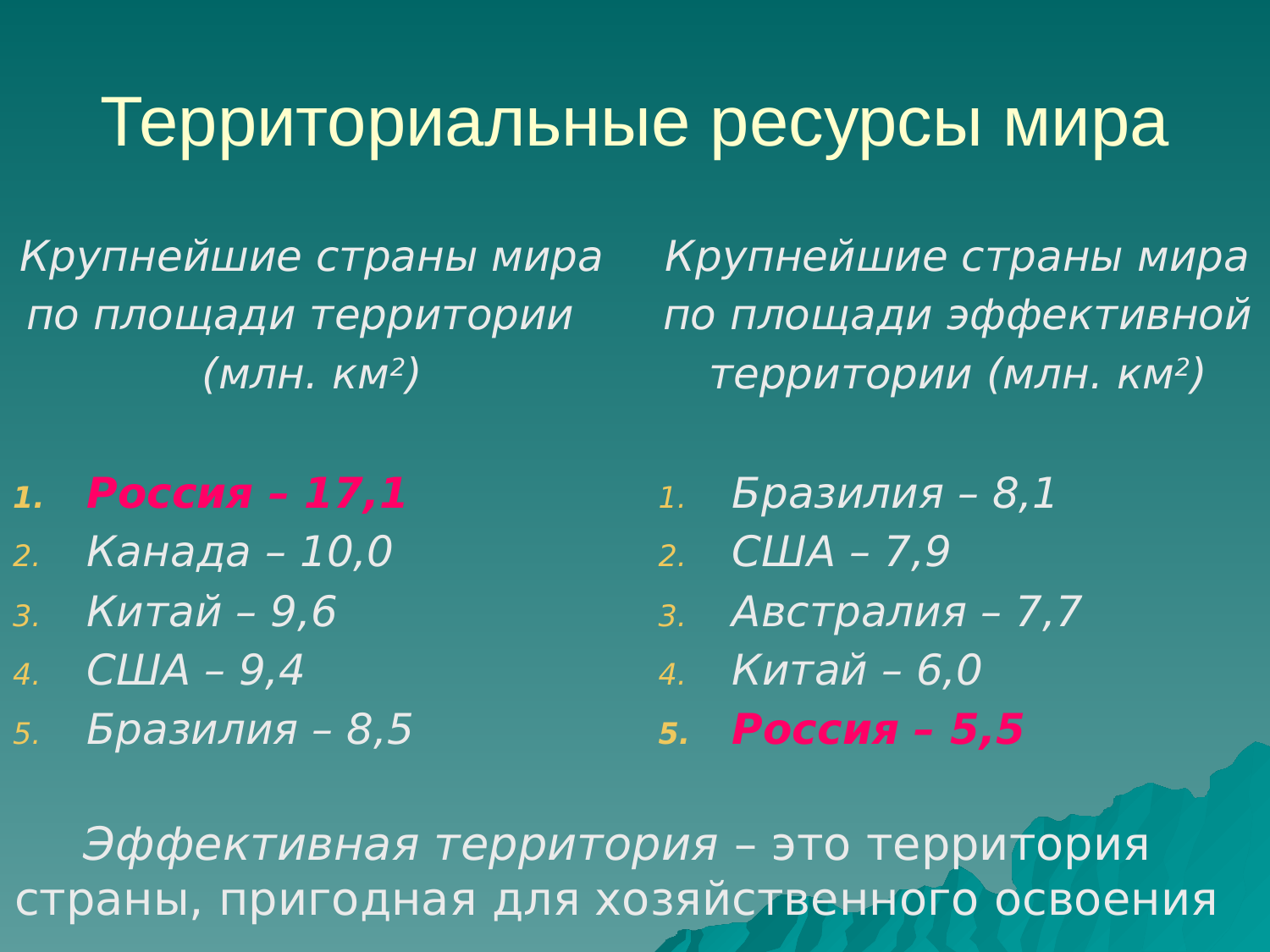

# Территориальные ресурсы мира
Крупнейшие страны мира
 по площади территории
(млн. км2)

Россия – 17,1
Канада – 10,0
Китай – 9,6
США – 9,4
Бразилия – 8,5
Крупнейшие страны мира
по площади эффективной
территории (млн. км2)

Бразилия – 8,1
США – 7,9
Австралия – 7,7
Китай – 6,0
Россия – 5,5
Эффективная территория – это территория страны, пригодная для хозяйственного освоения